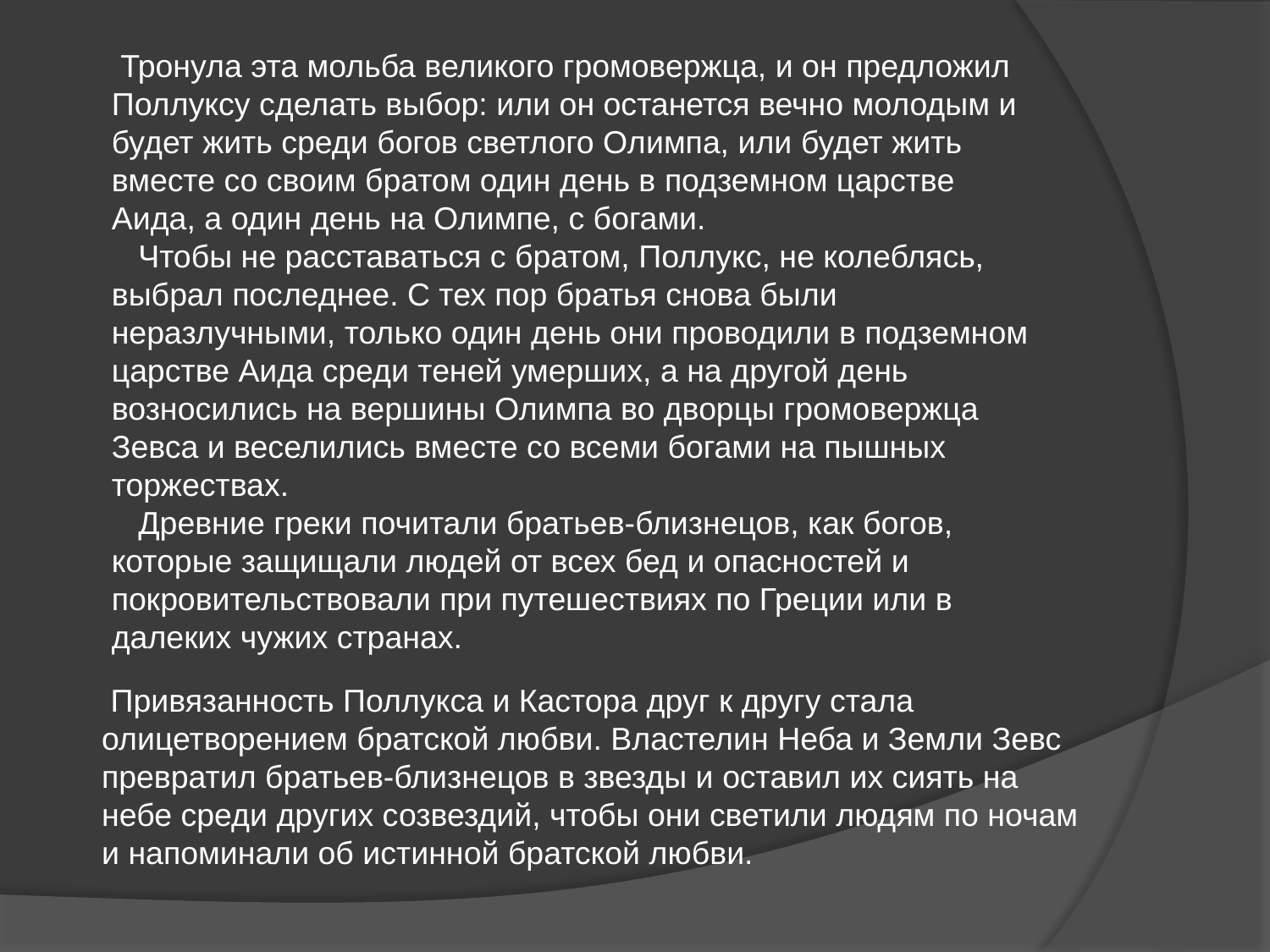

Тронула эта мольба великого громовержца, и он предложил Поллуксу сделать выбор: или он останется вечно молодым и будет жить среди богов светлого Олимпа, или будет жить вместе со своим братом один день в подземном царстве Аида, а один день на Олимпе, с богами.
   Чтобы не расставаться с братом, Поллукс, не колеблясь, выбрал последнее. С тех пор братья снова были неразлучными, только один день они проводили в подземном царстве Аида среди теней умерших, а на другой день возносились на вершины Олимпа во дворцы громовержца Зевса и веселились вместе со всеми богами на пышных торжествах.
   Древние греки почитали братьев-близнецов, как богов, которые защищали людей от всех бед и опасностей и покровительствовали при путешествиях по Греции или в далеких чужих странах.
 Привязанность Поллукса и Кастора друг к другу стала олицетворением братской любви. Властелин Неба и Земли Зевс превратил братьев-близнецов в звезды и оставил их сиять на небе среди других созвездий, чтобы они светили людям по ночам и напоминали об истинной братской любви.